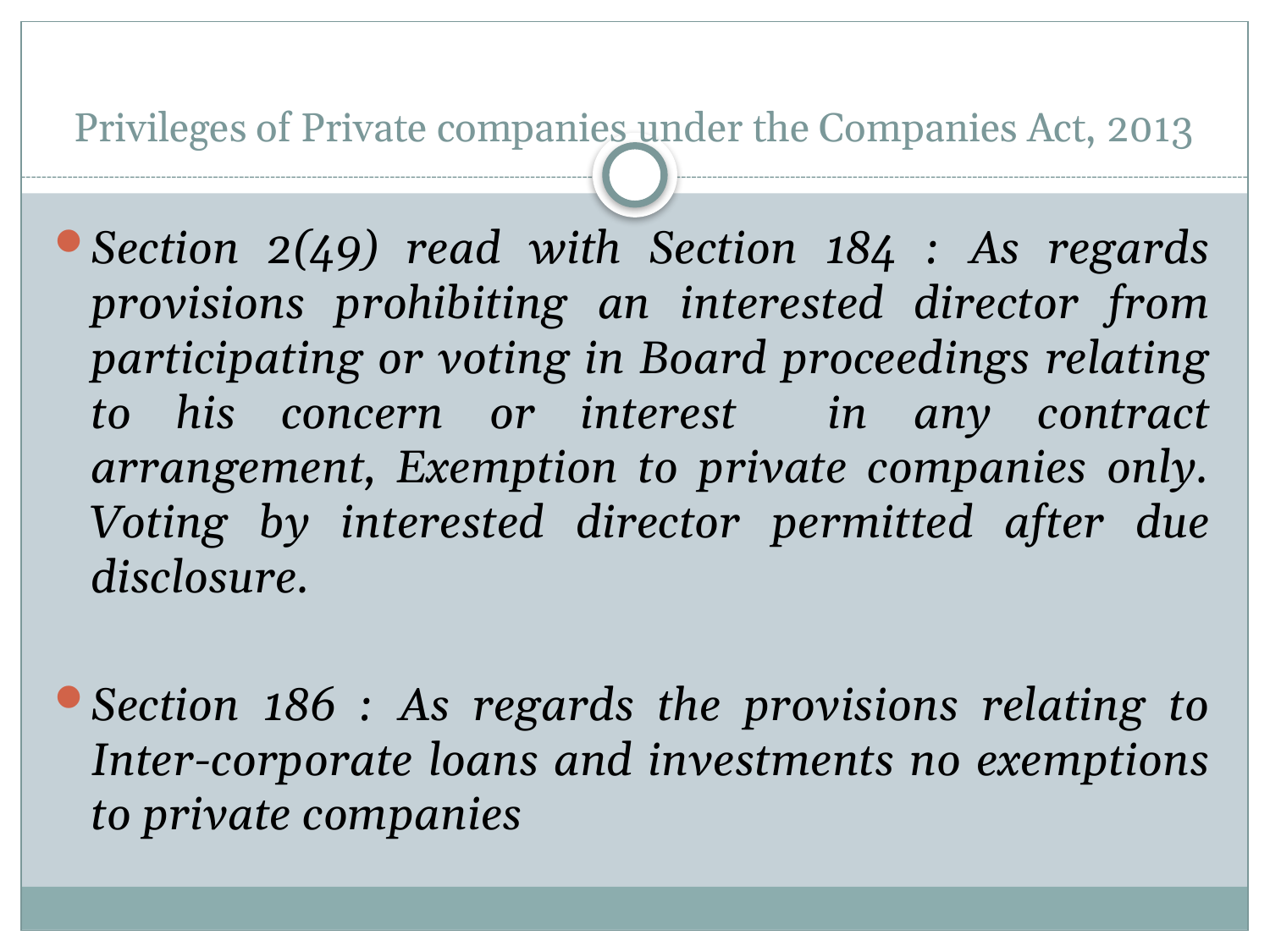

# Privileges of Private companies under the Companies Act, 2013
Section 2(49) read with Section 184 : As regards provisions prohibiting an interested director from participating or voting in Board proceedings relating to his concern or interest  in any contract arrangement, Exemption to private companies only. Voting by interested director permitted after due disclosure.

Section 186 : As regards the provisions relating to Inter-corporate loans and investments no exemptions to private companies